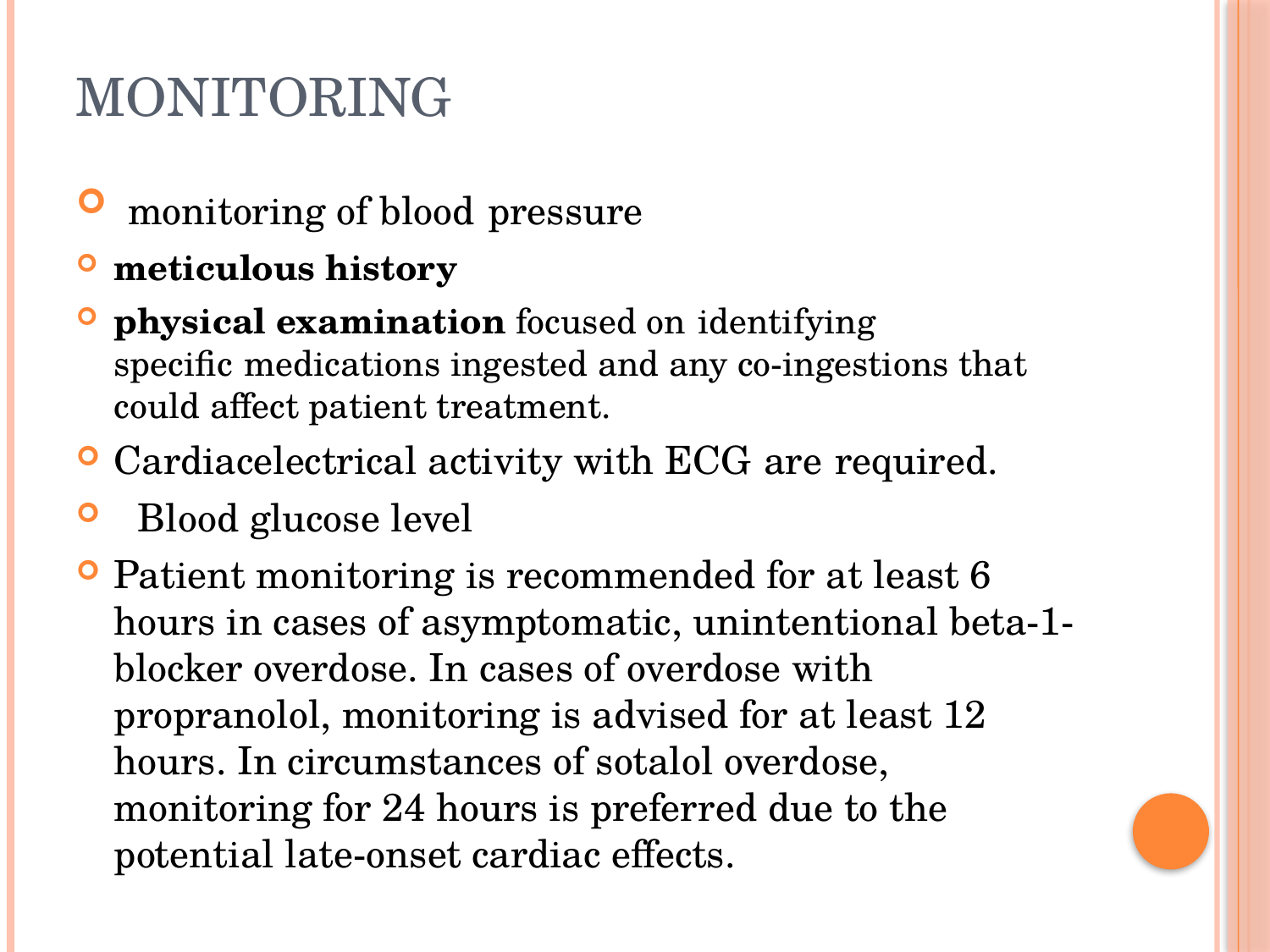

# MONITORING
 monitoring of blood pressure
meticulous history
physical examination focused on identifying specific medications ingested and any co-ingestions that could affect patient treatment.
Cardiacelectrical activity with ECG are required.
  Blood glucose level
Patient monitoring is recommended for at least 6 hours in cases of asymptomatic, unintentional beta-1-blocker overdose. In cases of overdose with propranolol, monitoring is advised for at least 12 hours. In circumstances of sotalol overdose, monitoring for 24 hours is preferred due to the potential late-onset cardiac effects.